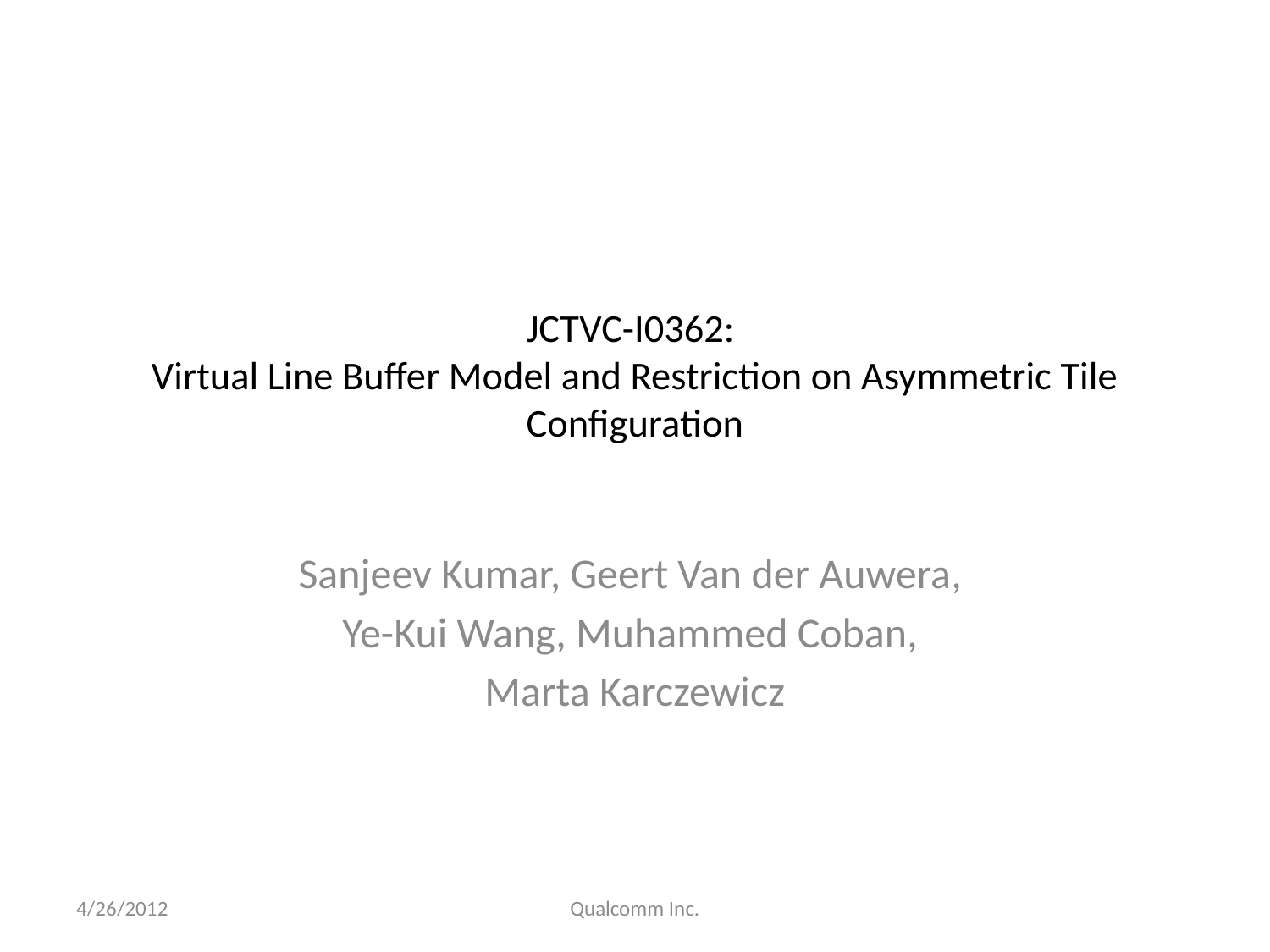

# JCTVC-I0362: Virtual Line Buffer Model and Restriction on Asymmetric Tile Configuration
Sanjeev Kumar, Geert Van der Auwera,
Ye-Kui Wang, Muhammed Coban,
Marta Karczewicz
4/26/2012
Qualcomm Inc.